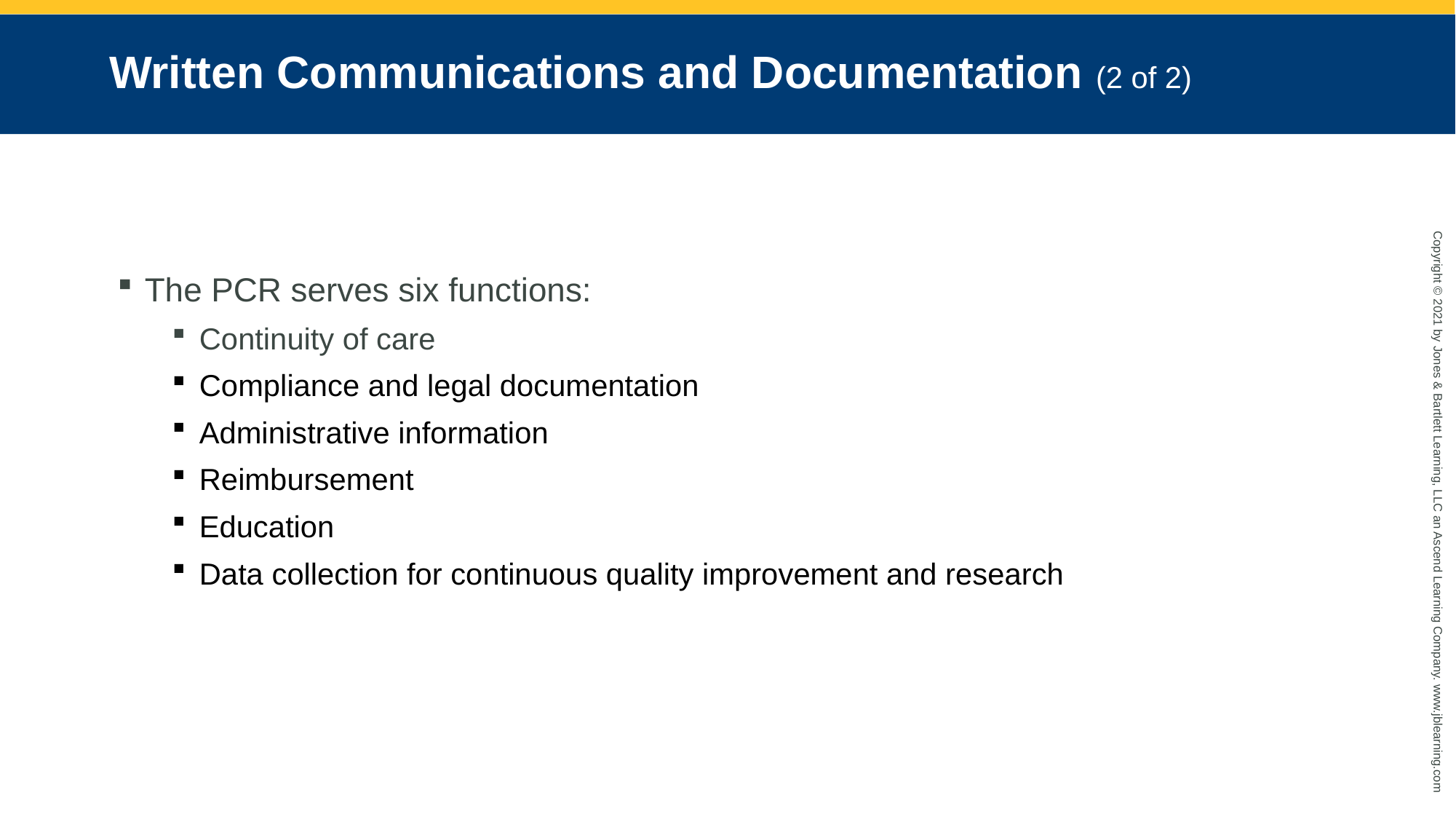

# Written Communications and Documentation (2 of 2)
The PCR serves six functions:
Continuity of care
Compliance and legal documentation
Administrative information
Reimbursement
Education
Data collection for continuous quality improvement and research